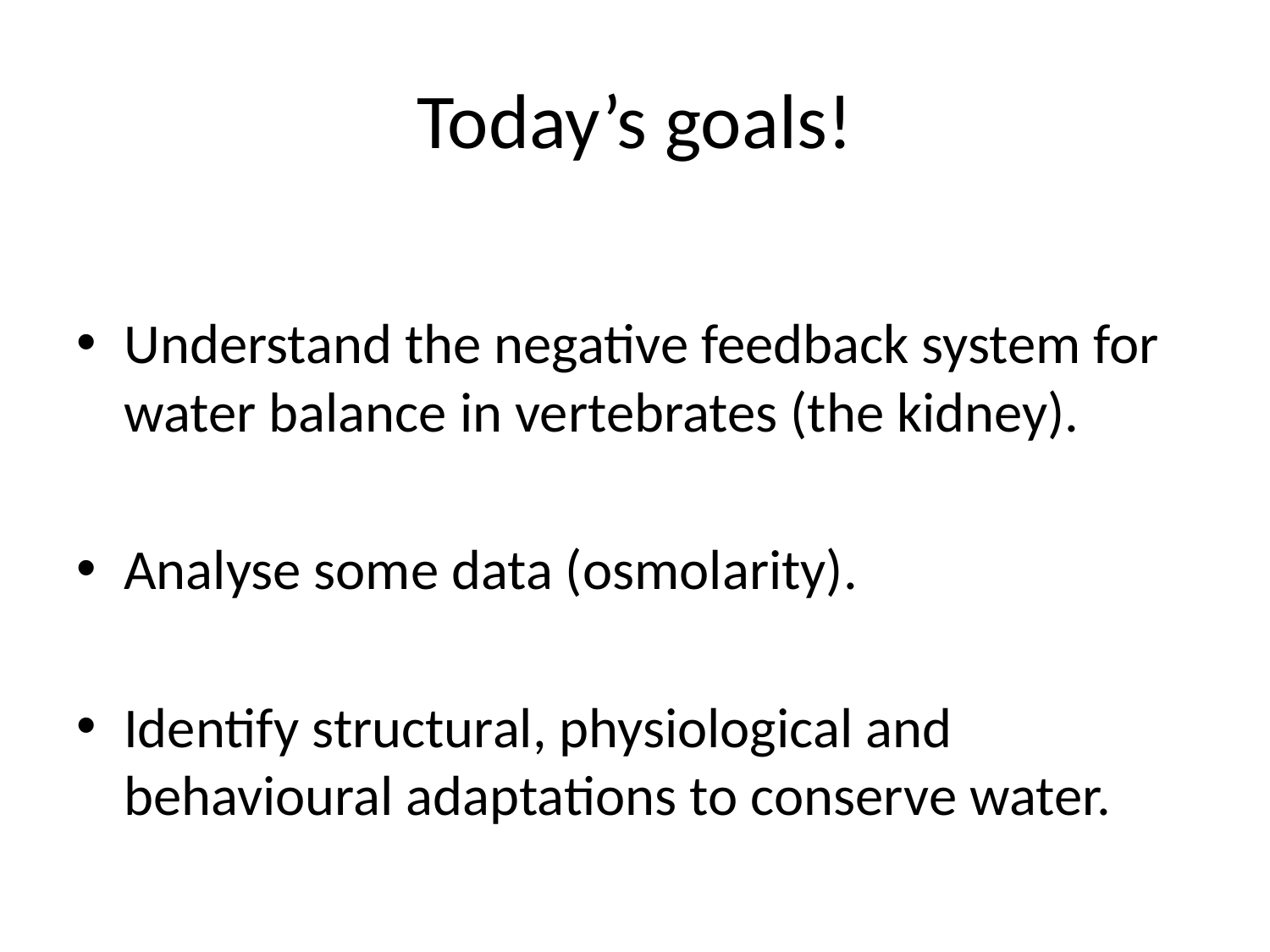

# Today’s goals!

Understand the negative feedback system for water balance in vertebrates (the kidney).

Analyse some data (osmolarity).

Identify structural, physiological and behavioural adaptations to conserve water.